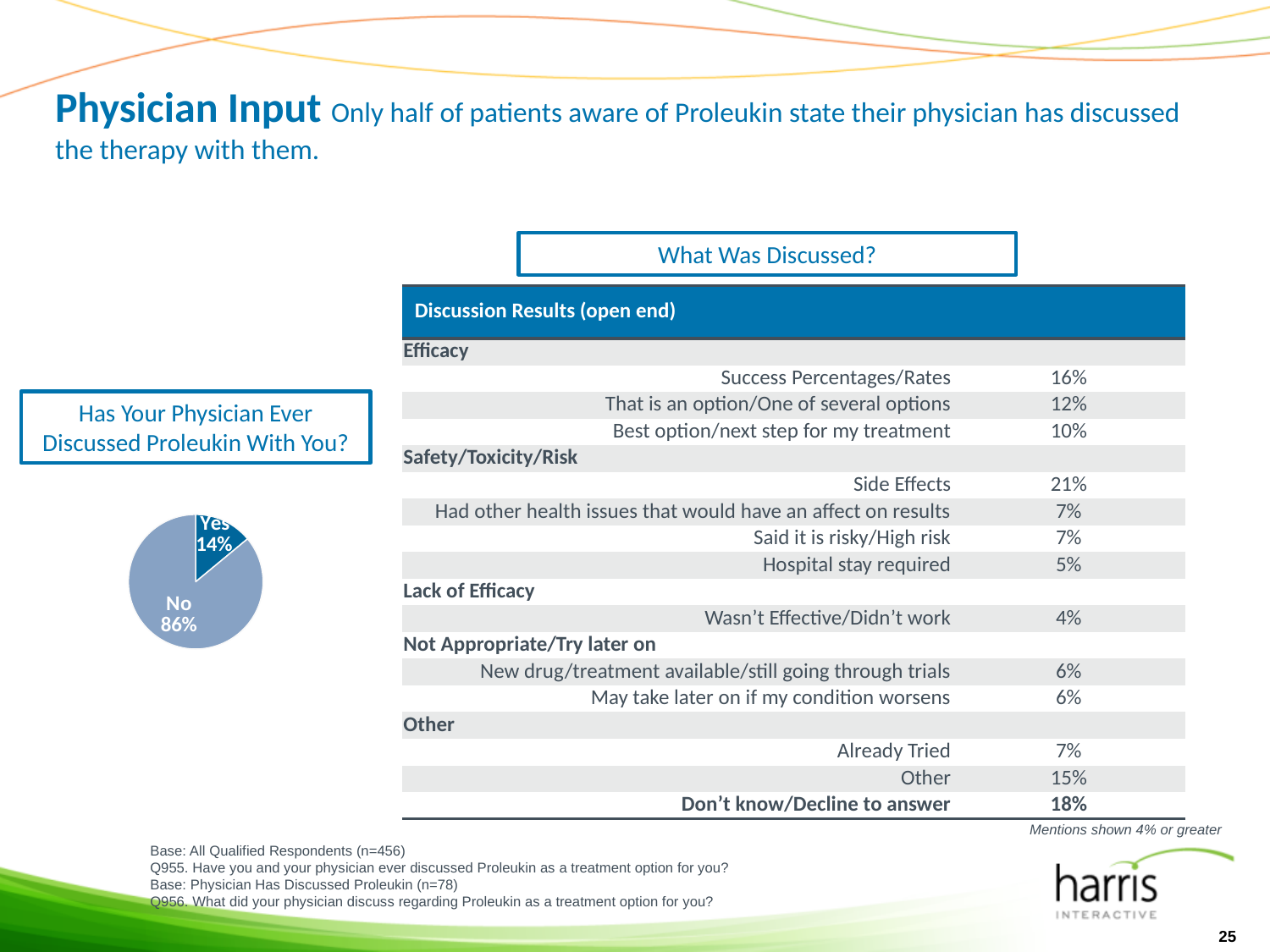

# Physician Input Only half of patients aware of Proleukin state their physician has discussed the therapy with them.
What Was Discussed?
| Discussion Results (open end) |  |
| --- | --- |
| Efficacy |  |
| Success Percentages/Rates | 16% |
| That is an option/One of several options | 12% |
| Best option/next step for my treatment | 10% |
| Safety/Toxicity/Risk |  |
| Side Effects | 21% |
| Had other health issues that would have an affect on results | 7% |
| Said it is risky/High risk | 7% |
| Hospital stay required | 5% |
| Lack of Efficacy |  |
| Wasn’t Effective/Didn’t work | 4% |
| Not Appropriate/Try later on |  |
| New drug/treatment available/still going through trials | 6% |
| May take later on if my condition worsens | 6% |
| Other |  |
| Already Tried | 7% |
| Other | 15% |
| Don’t know/Decline to answer | 18% |
Has Your Physician Ever Discussed Proleukin With You?

### Chart

| Category | Total Cancer Patients |
|---|---|
| Yes | 0.14 |
| No | 0.8600000000000007 |
Mentions shown 4% or greater
Base: All Qualified Respondents (n=456)
Q955. Have you and your physician ever discussed Proleukin as a treatment option for you?
Base: Physician Has Discussed Proleukin (n=78)
Q956. What did your physician discuss regarding Proleukin as a treatment option for you?
25